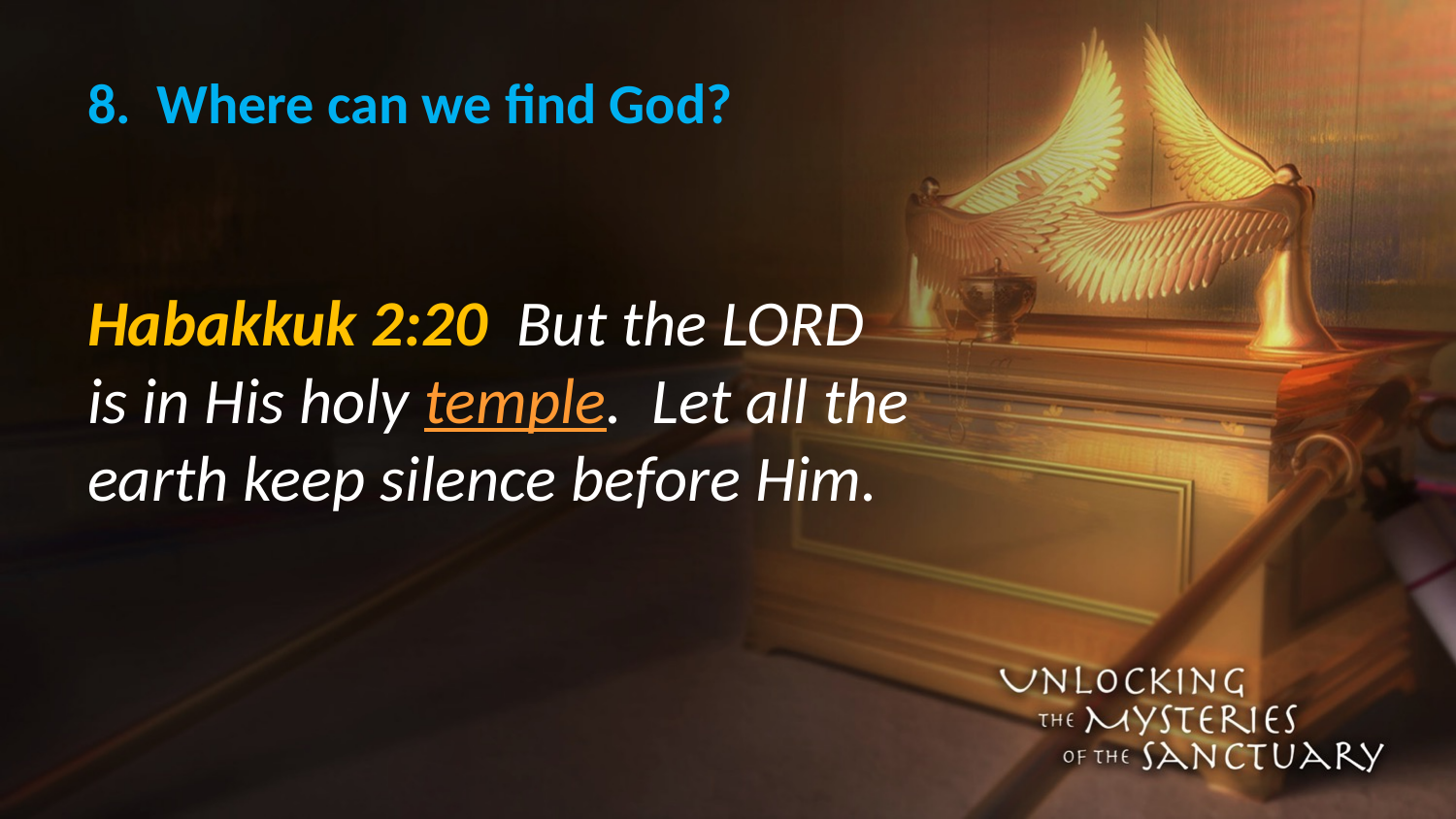

# 8.  Where can we find God?

Habakkuk 2:20  But the LORD is in His holy temple.  Let all the earth keep silence before Him.